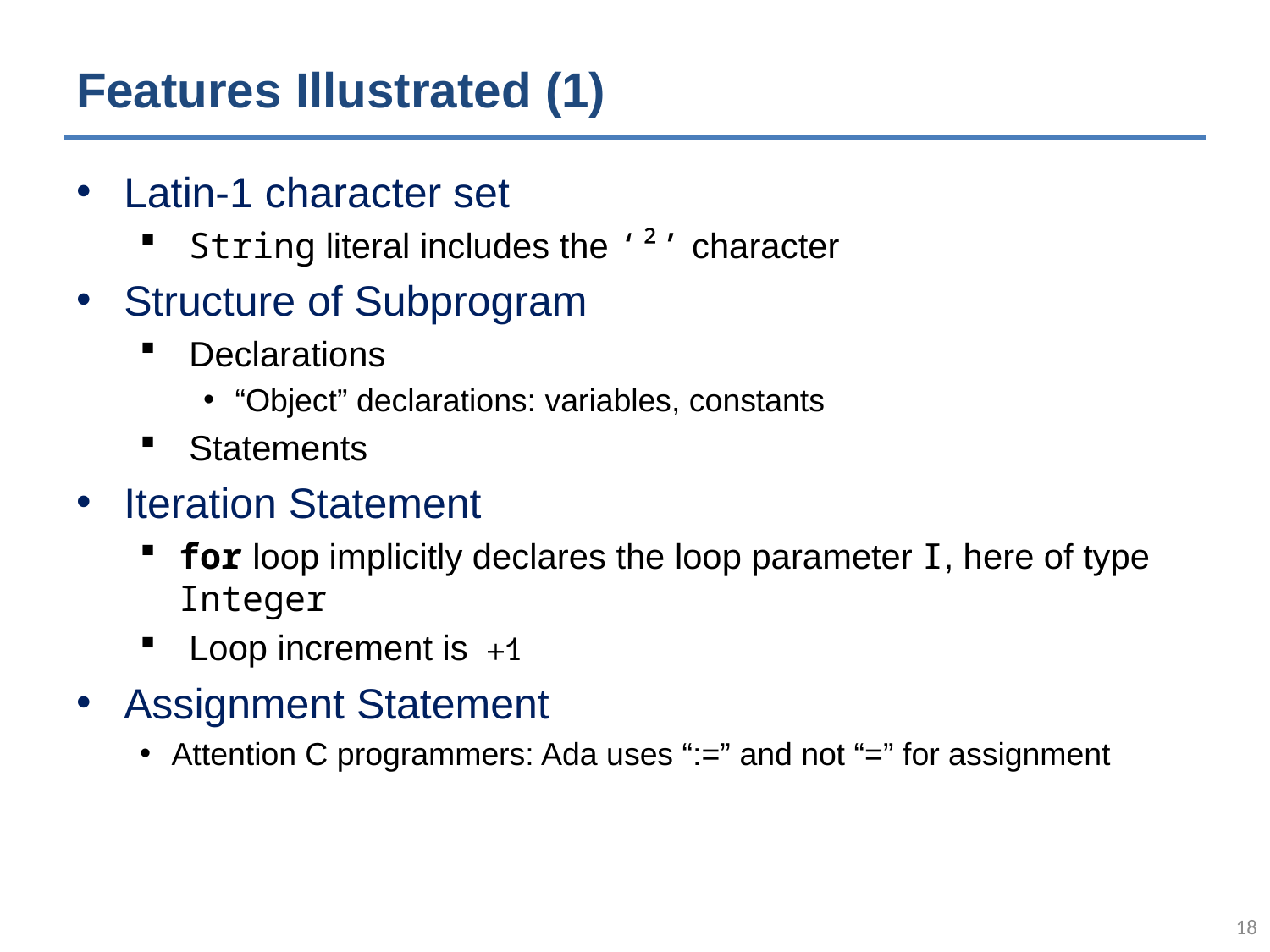

# Features Illustrated (1)
Latin-1 character set
 String literal includes the ‘²’ character
Structure of Subprogram
 Declarations
“Object” declarations: variables, constants
 Statements
Iteration Statement
for loop implicitly declares the loop parameter I, here of type Integer
 Loop increment is  +1
Assignment Statement
Attention C programmers: Ada uses “:=” and not “=” for assignment
18